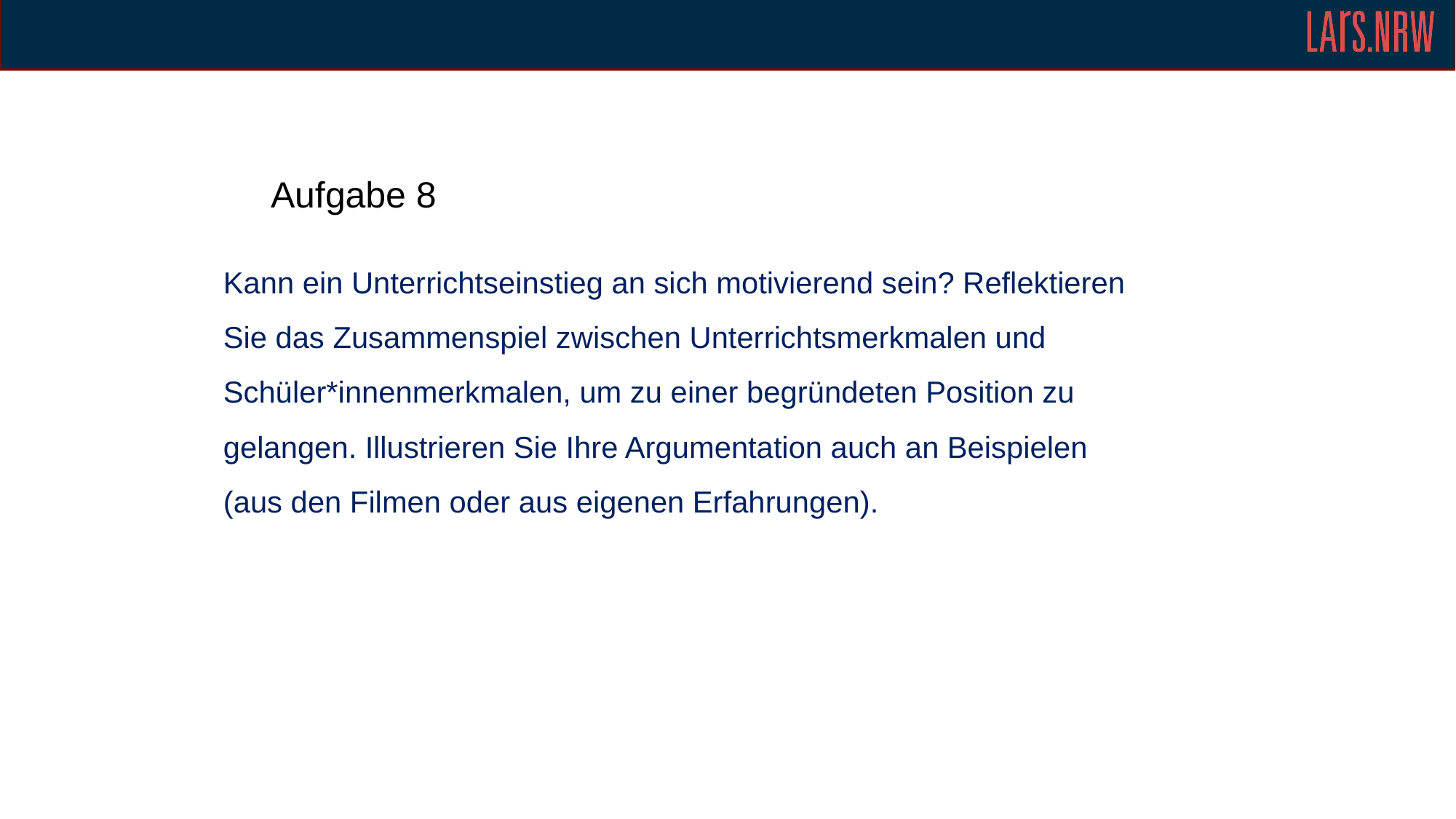

# Aufgabe 8
Kann ein Unterrichtseinstieg an sich motivierend sein? Reflektieren Sie das Zusammenspiel zwischen Unterrichtsmerkmalen und Schüler*innenmerkmalen, um zu einer begründeten Position zu gelangen. Illustrieren Sie Ihre Argumentation auch an Beispielen (aus den Filmen oder aus eigenen Erfahrungen).